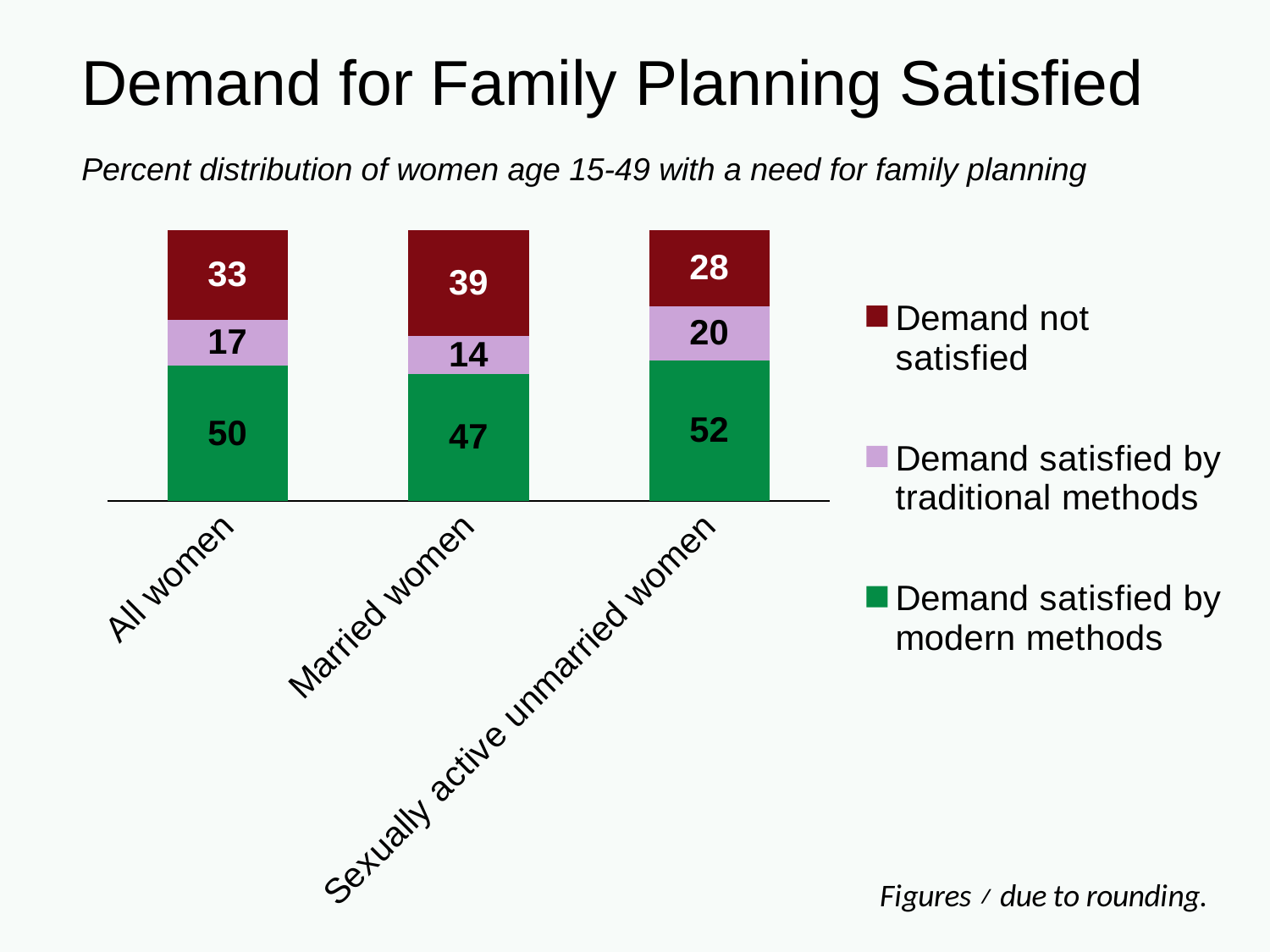

# Demand for Family Planning Satisfied
Percent distribution of women age 15-49 with a need for family planning

### Chart

| Category | Demand satisfied by modern methods | Demand satisfied by traditional methods | Demand not satisfied |
|---|---|---|---|
| All women | 50.0 | 17.0 | 33.0 |
| Married women | 47.0 | 14.0 | 39.0 |
| Sexually active unmarried women | 52.0 | 20.0 | 28.0 |